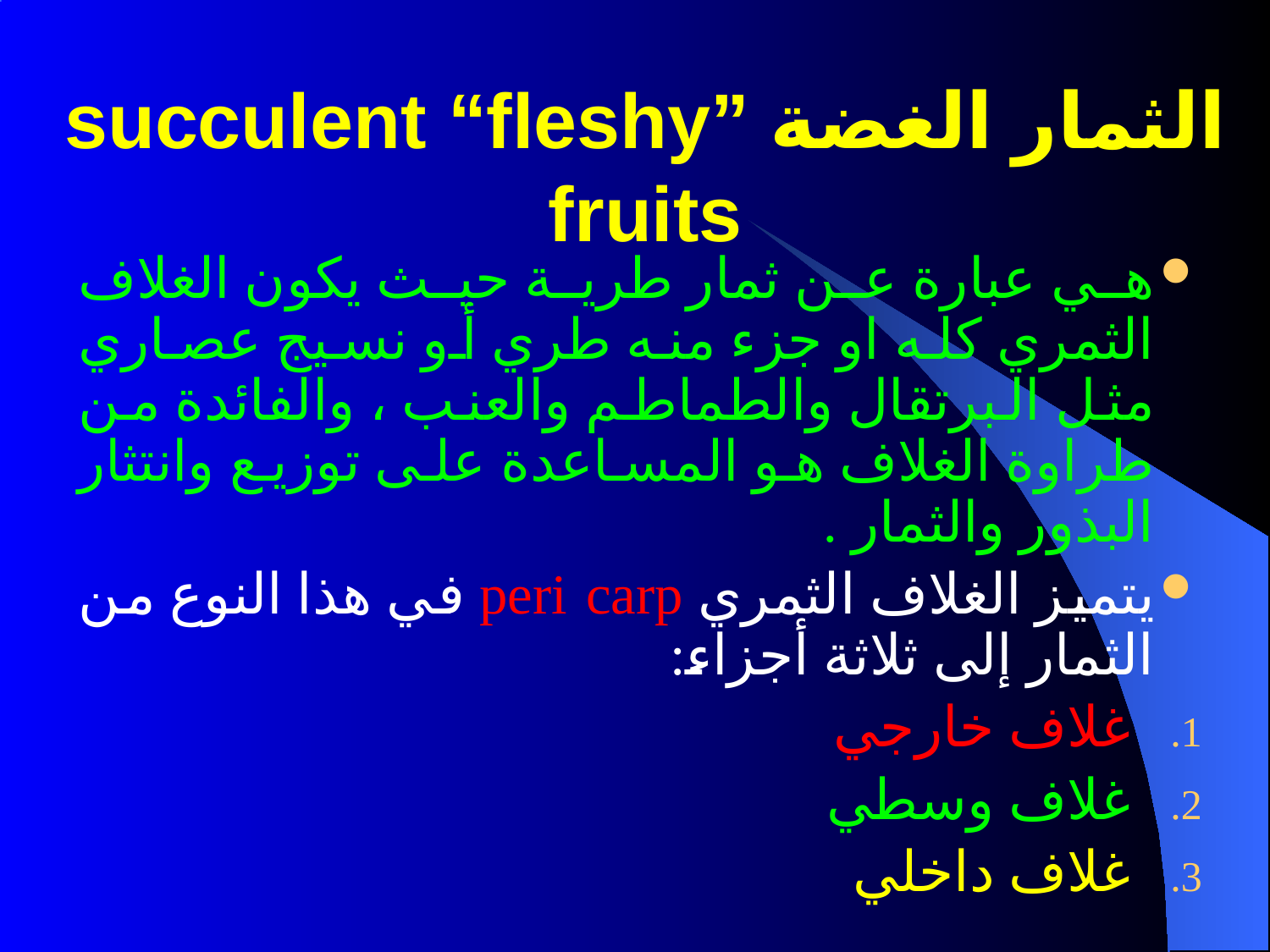

# الثمار الغضة succulent “fleshy” fruits
هي عبارة عن ثمار طرية حيث يكون الغلاف الثمري كله او جزء منه طري أو نسيج عصاري مثل البرتقال والطماطم والعنب ، والفائدة من طراوة الغلاف هو المساعدة على توزيع وانتثار البذور والثمار .
يتميز الغلاف الثمري peri carp في هذا النوع من الثمار إلى ثلاثة أجزاء:
غلاف خارجي
غلاف وسطي
غلاف داخلي